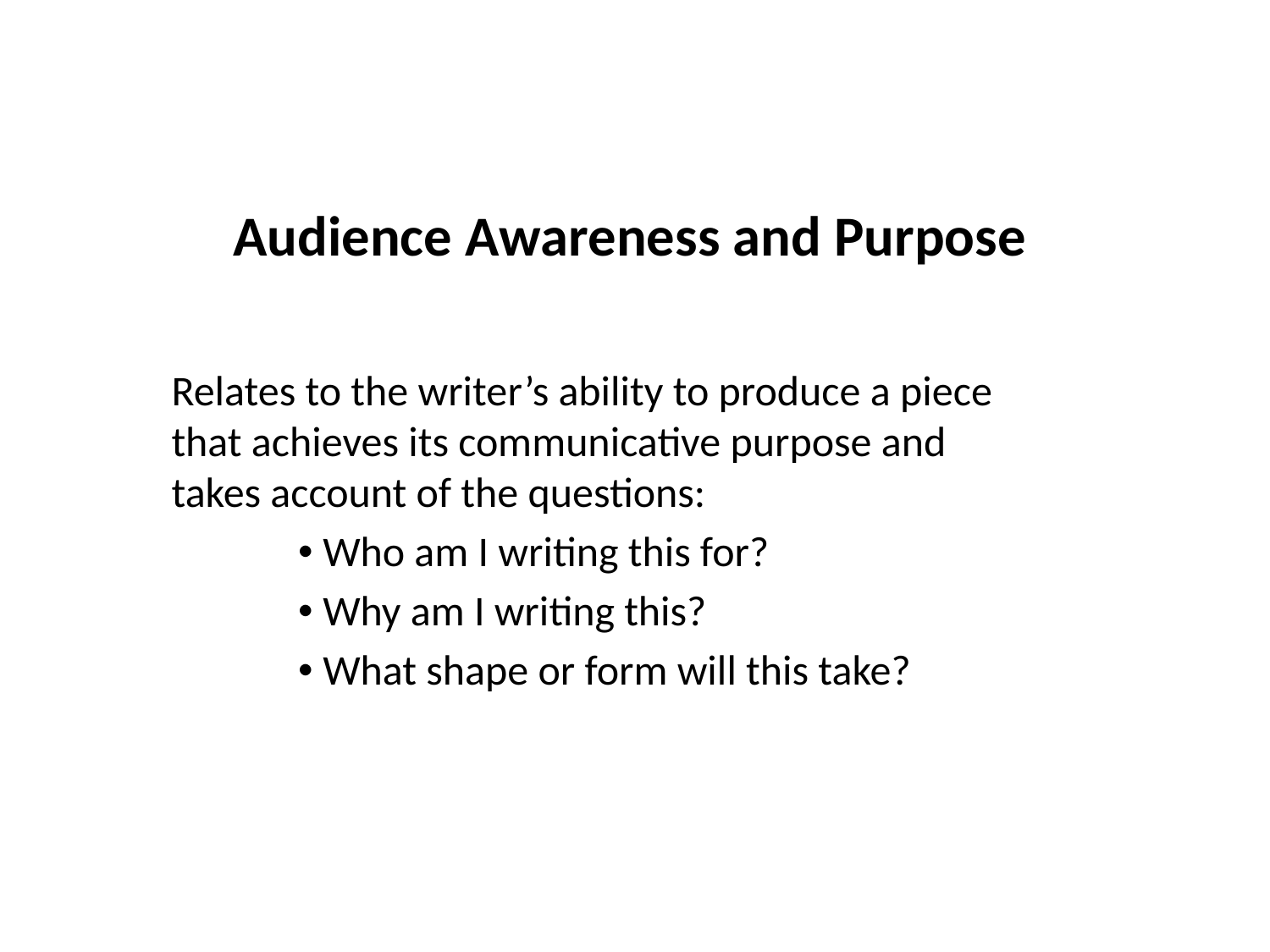

# Audience Awareness and Purpose
Relates to the writer’s ability to produce a piece that achieves its communicative purpose and takes account of the questions:
 Who am I writing this for?
 Why am I writing this?
 What shape or form will this take?